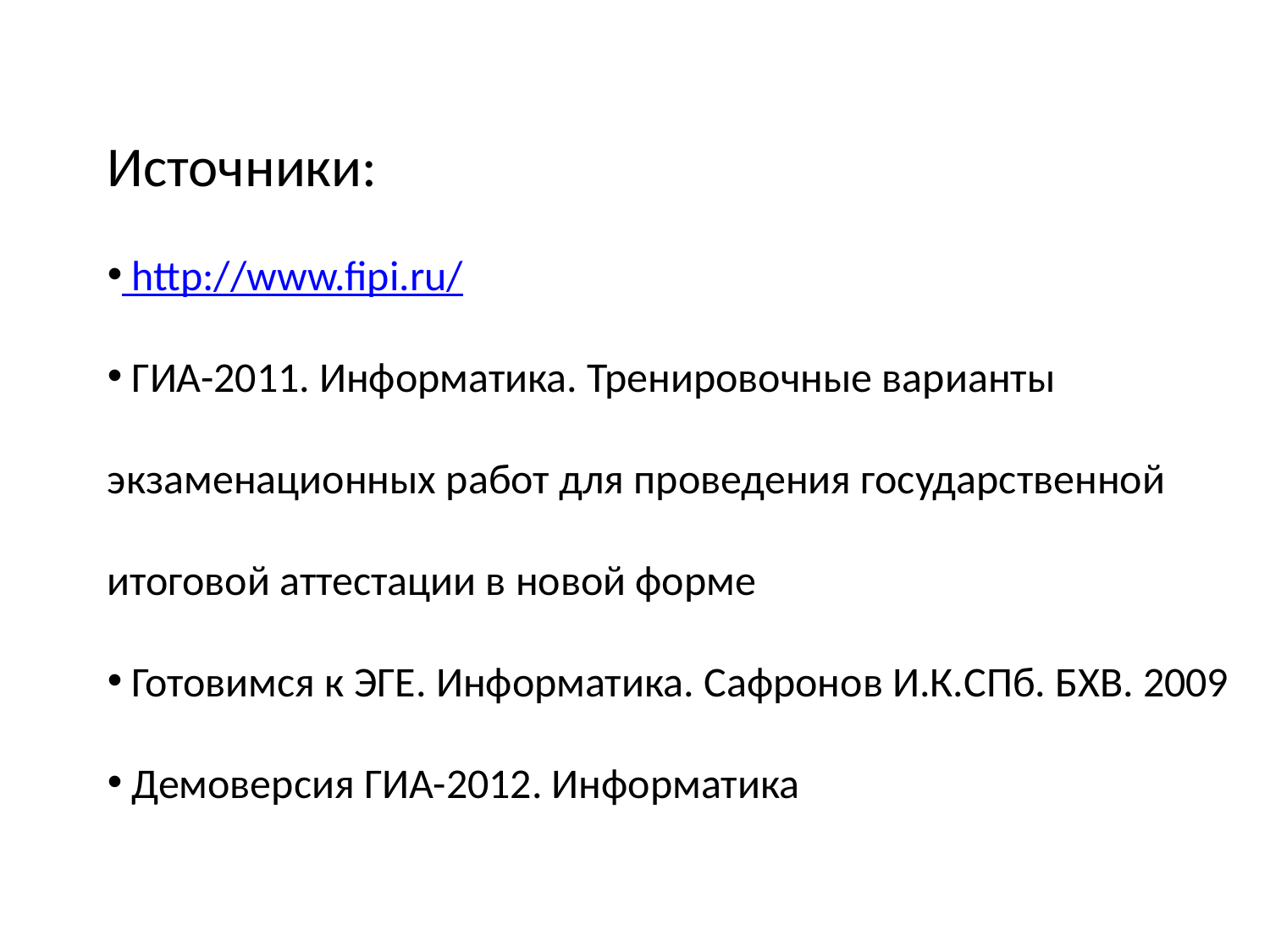

Источники:
 http://www.fipi.ru/
 ГИА-2011. Информатика. Тренировочные варианты экзаменационных работ для проведения государственной итоговой аттестации в новой форме
 Готовимся к ЭГЕ. Информатика. Сафронов И.К.СПб. БХВ. 2009
 Демоверсия ГИА-2012. Информатика